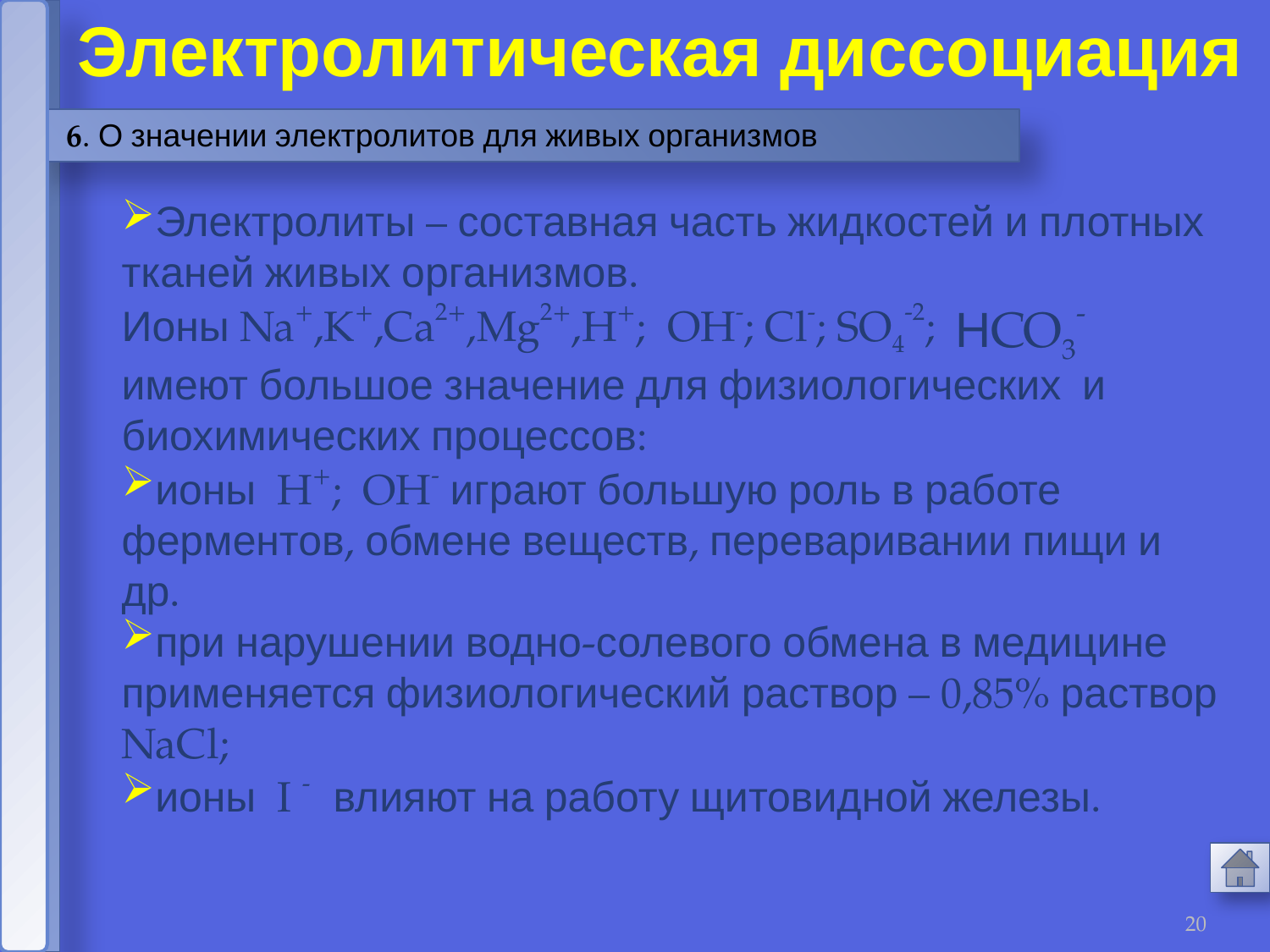

Электролитическая диссоциация
   6. О значении электролитов для живых организмов
Электролиты – составная часть жидкостей и плотных тканей живых организмов.
Ионы Na+,K+,Ca2+,Mg2+,H+;  OH-; Cl-; SO4-2;                имеют большое значение для физиологических  и биохимических процессов:
ионы  H+;  OH- играют большую роль в работе ферментов, обмене веществ, переваривании пищи и др.
при нарушении водно-солевого обмена в медицине применяется физиологический раствор – 0,85% раствор NaCl;
ионы  I -   влияют на работу щитовидной железы.

НCO3-

20